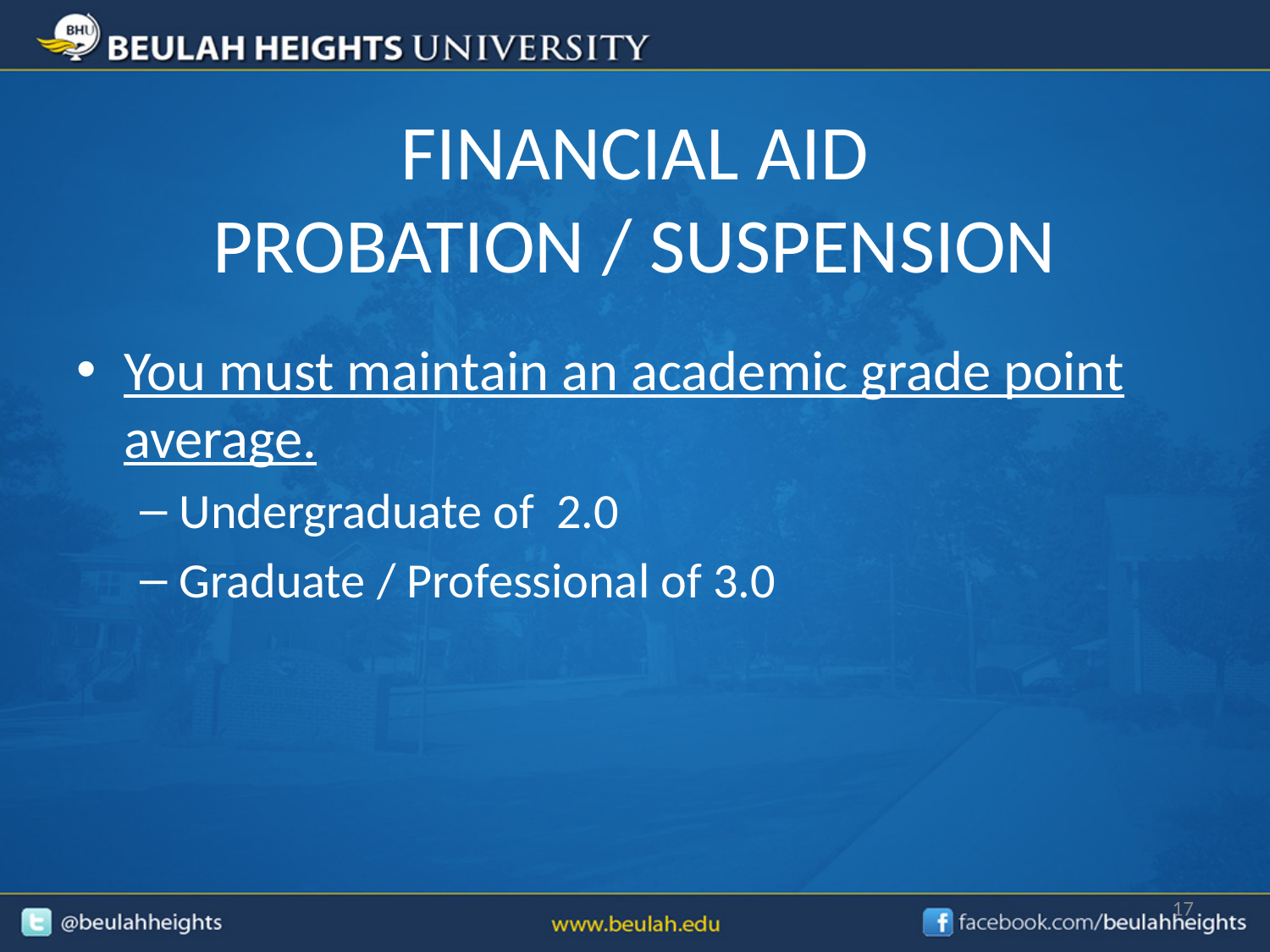

# FINANCIAL AID PROBATION / SUSPENSION
You must maintain an academic grade point average.
Undergraduate of  2.0
Graduate / Professional of 3.0

17